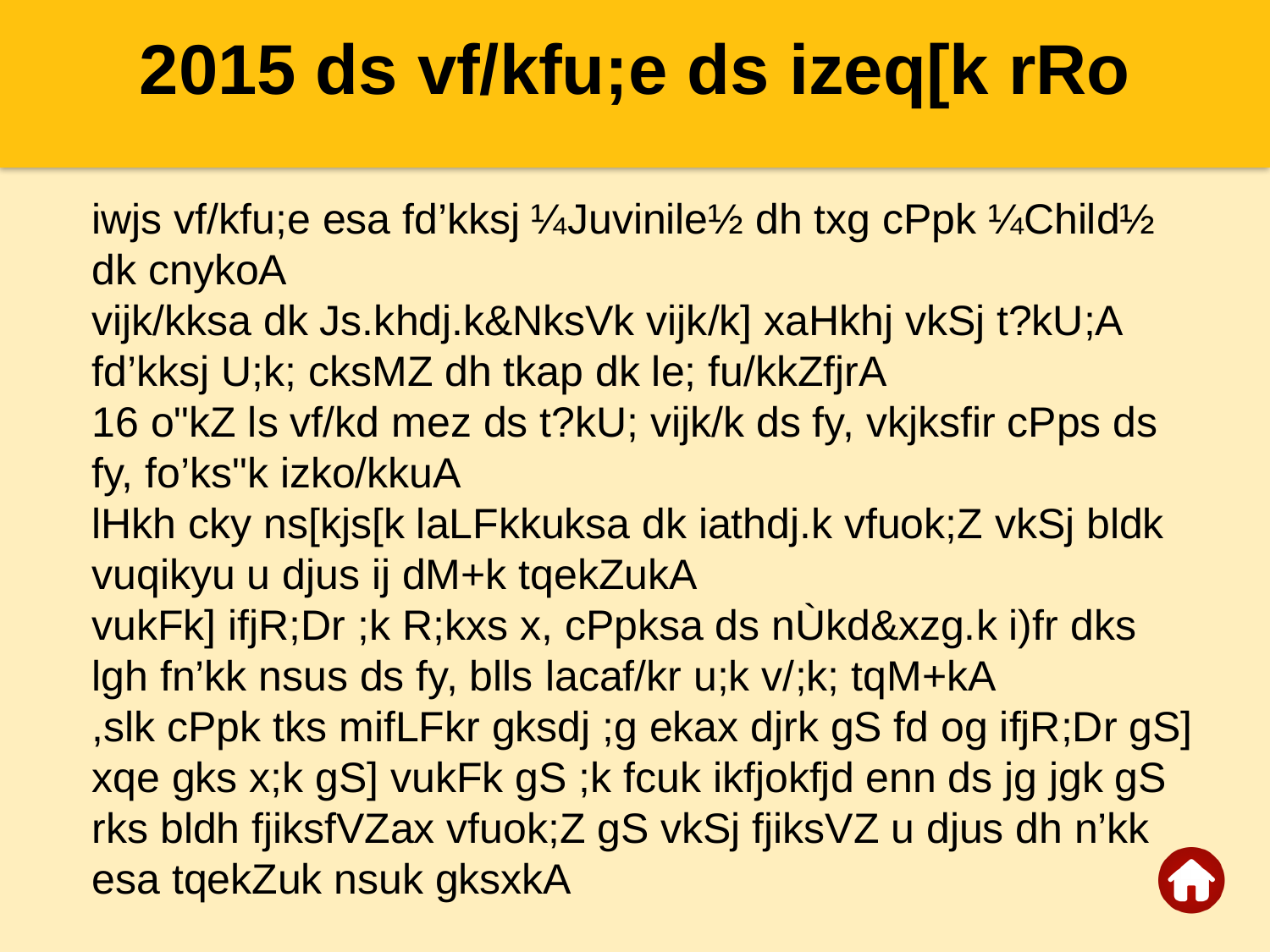

2015 ds vf/kfu;e ds izeq[k rRo
iwjs vf/kfu;e esa fd’kksj ¼Juvinile½ dh txg cPpk ¼Child½ dk cnykoA
vijk/kksa dk Js.khdj.k&NksVk vijk/k] xaHkhj vkSj t?kU;A
fd’kksj U;k; cksMZ dh tkap dk le; fu/kkZfjrA
16 o"kZ ls vf/kd mez ds t?kU; vijk/k ds fy, vkjksfir cPps ds fy, fo’ks"k izko/kkuA
lHkh cky ns[kjs[k laLFkkuksa dk iathdj.k vfuok;Z vkSj bldk vuqikyu u djus ij dM+k tqekZukA
vukFk] ifjR;Dr ;k R;kxs x, cPpksa ds nÙkd&xzg.k i)fr dks lgh fn’kk nsus ds fy, blls lacaf/kr u;k v/;k; tqM+kA
,slk cPpk tks mifLFkr gksdj ;g ekax djrk gS fd og ifjR;Dr gS] xqe gks x;k gS] vukFk gS ;k fcuk ikfjokfjd enn ds jg jgk gS rks bldh fjiksfVZax vfuok;Z gS vkSj fjiksVZ u djus dh n’kk esa tqekZuk nsuk gksxkA